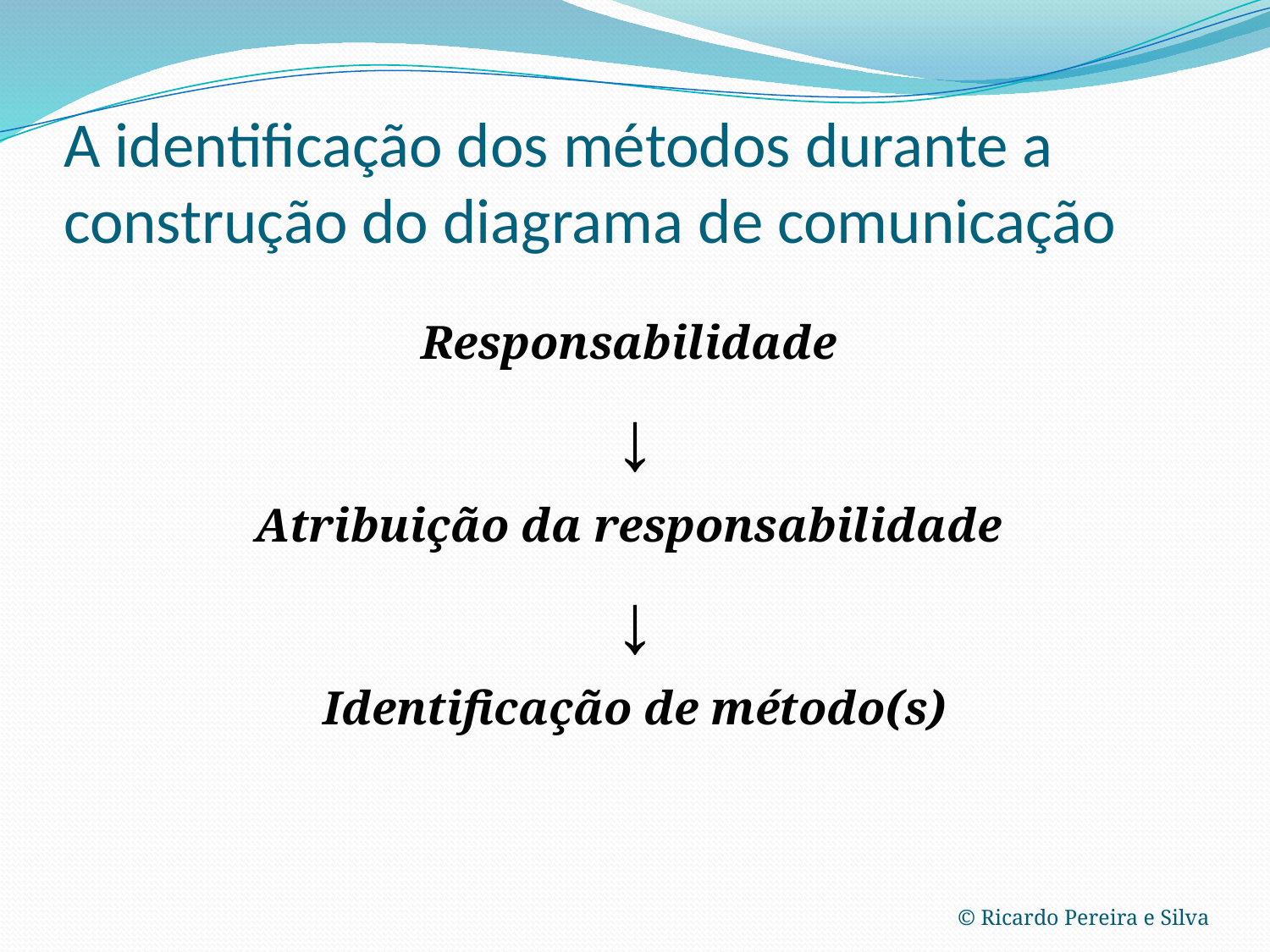

# A identificação dos métodos durante a construção do diagrama de comunicação

Responsabilidade
↓
Atribuição da responsabilidade
↓
Identificação de método(s)
© Ricardo Pereira e Silva